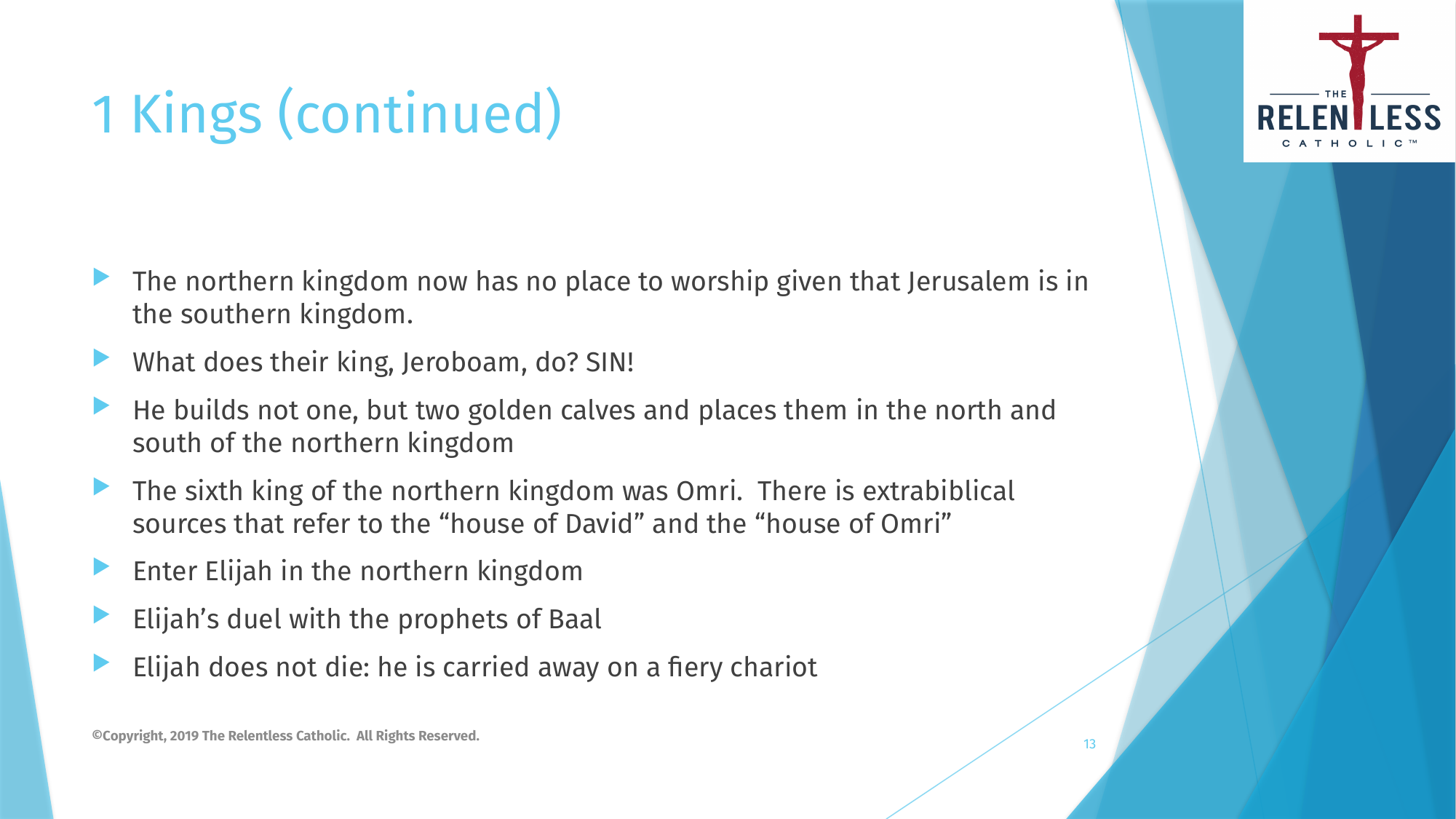

# 1 Kings (continued)
The northern kingdom now has no place to worship given that Jerusalem is in the southern kingdom.
What does their king, Jeroboam, do? SIN!
He builds not one, but two golden calves and places them in the north and south of the northern kingdom
The sixth king of the northern kingdom was Omri.  There is extrabiblical sources that refer to the “house of David” and the “house of Omri”
Enter Elijah in the northern kingdom
Elijah’s duel with the prophets of Baal
Elijah does not die: he is carried away on a fiery chariot
©Copyright, 2019 The Relentless Catholic.  All Rights Reserved.

13